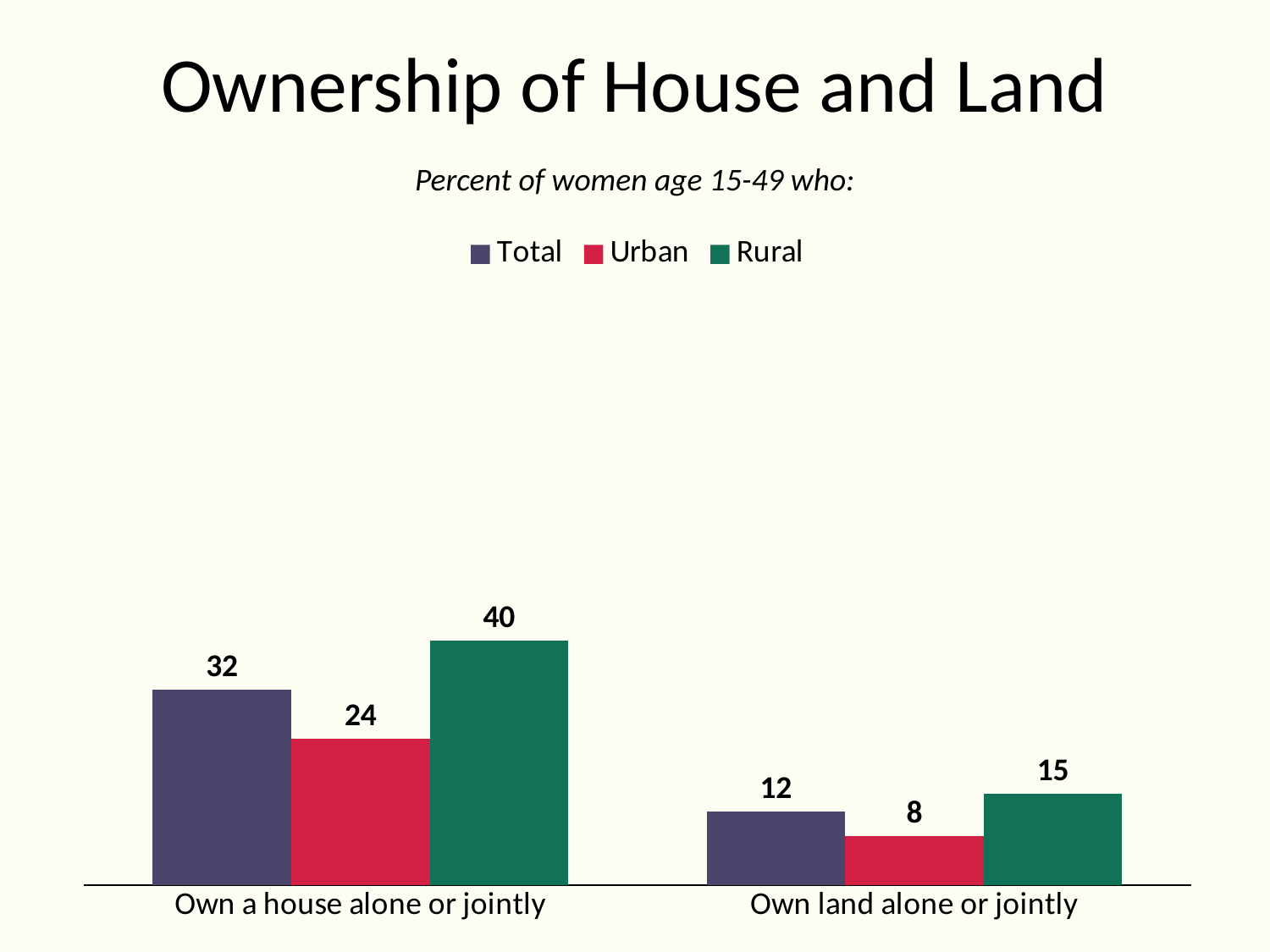

# Ownership of House and Land
Percent of women age 15-49 who:

### Chart

| Category | Total | Urban | Rural |
|---|---|---|---|
| Own a house alone or jointly | 32.0 | 24.0 | 40.0 |
| Own land alone or jointly | 12.0 | 8.0 | 15.0 |